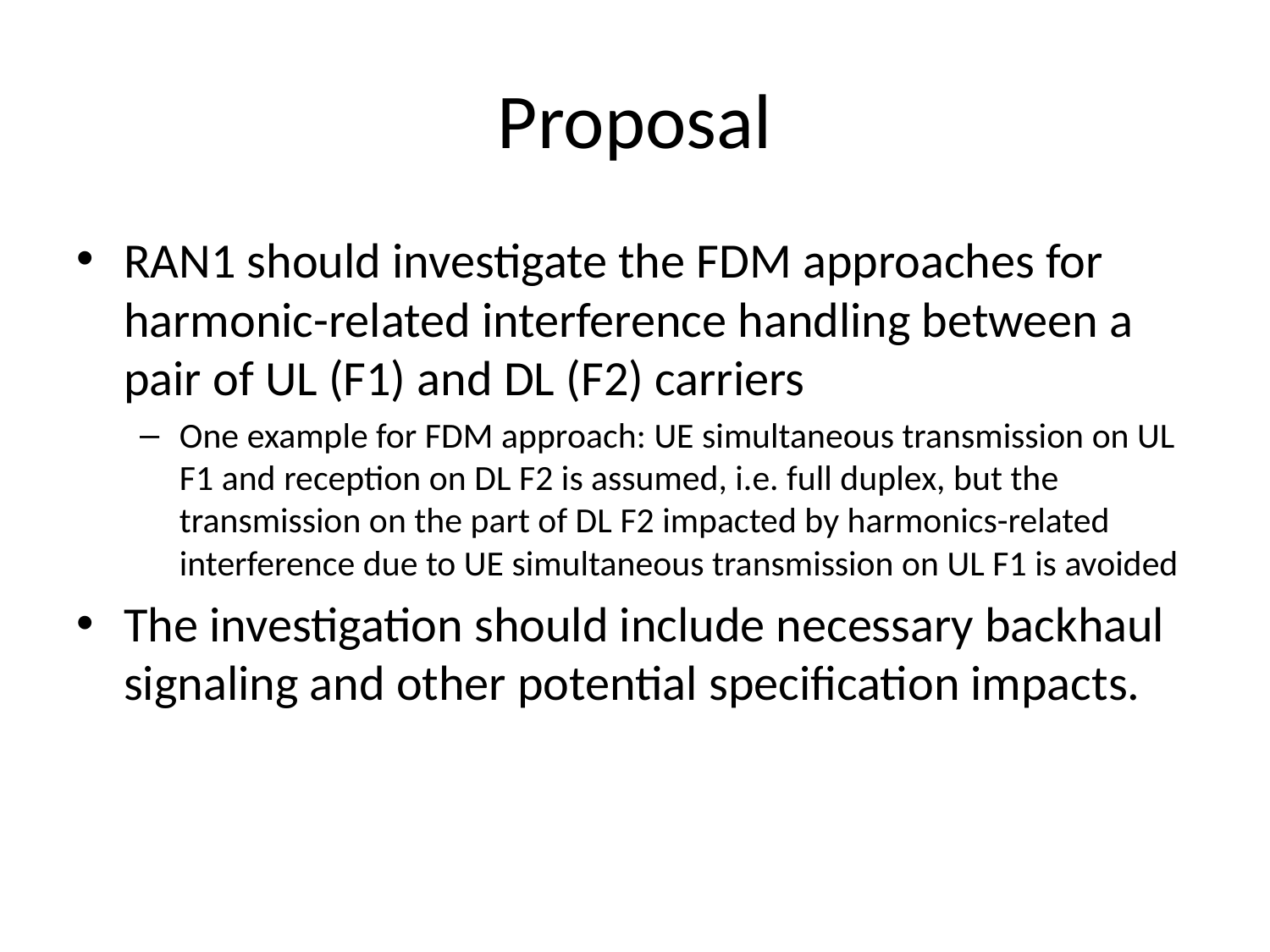

# Proposal
RAN1 should investigate the FDM approaches for harmonic-related interference handling between a pair of UL (F1) and DL (F2) carriers
One example for FDM approach: UE simultaneous transmission on UL F1 and reception on DL F2 is assumed, i.e. full duplex, but the transmission on the part of DL F2 impacted by harmonics-related interference due to UE simultaneous transmission on UL F1 is avoided
The investigation should include necessary backhaul signaling and other potential specification impacts.